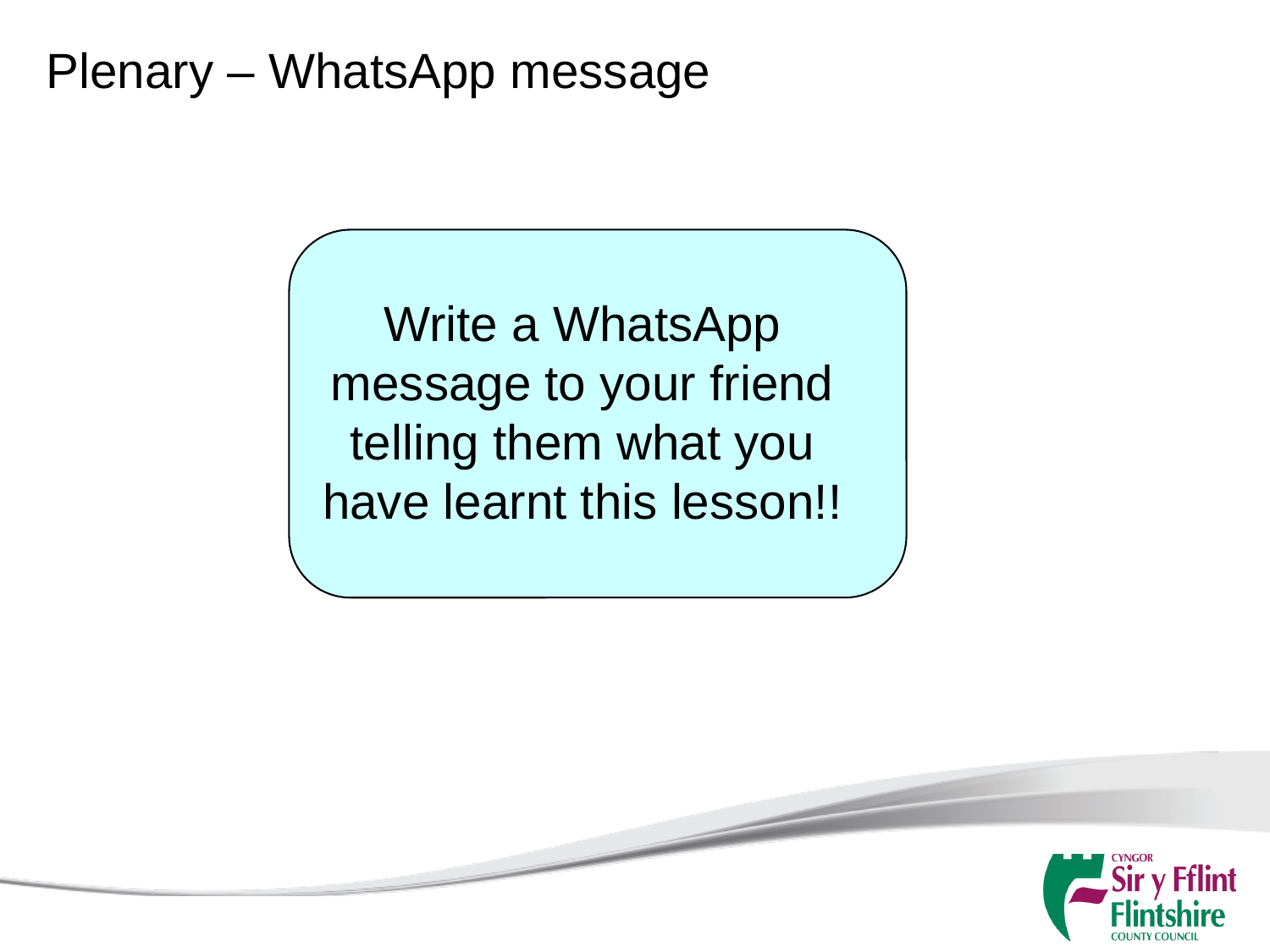

Plenary – WhatsApp message

Write a WhatsApp message to your friend telling them what you have learnt this lesson!!